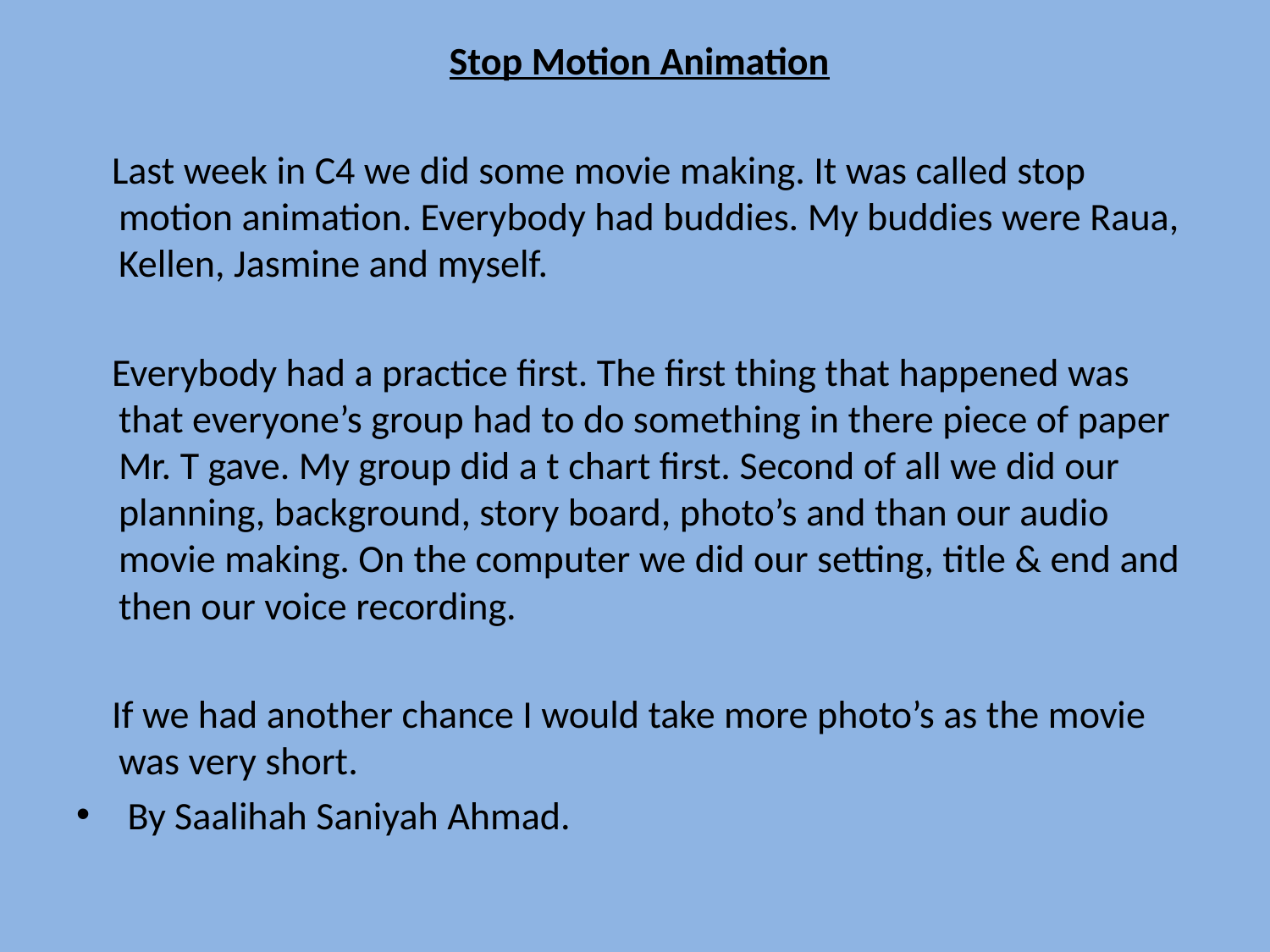

Stop Motion Animation

    Last week in C4 we did some movie making. It was called stop motion animation. Everybody had buddies. My buddies were Raua, Kellen, Jasmine and myself.

    Everybody had a practice first. The first thing that happened was that everyone’s group had to do something in there piece of paper Mr. T gave. My group did a t chart first. Second of all we did our planning, background, story board, photo’s and than our audio movie making. On the computer we did our setting, title & end and then our voice recording.

    If we had another chance I would take more photo’s as the movie was very short.
 By Saalihah Saniyah Ahmad.